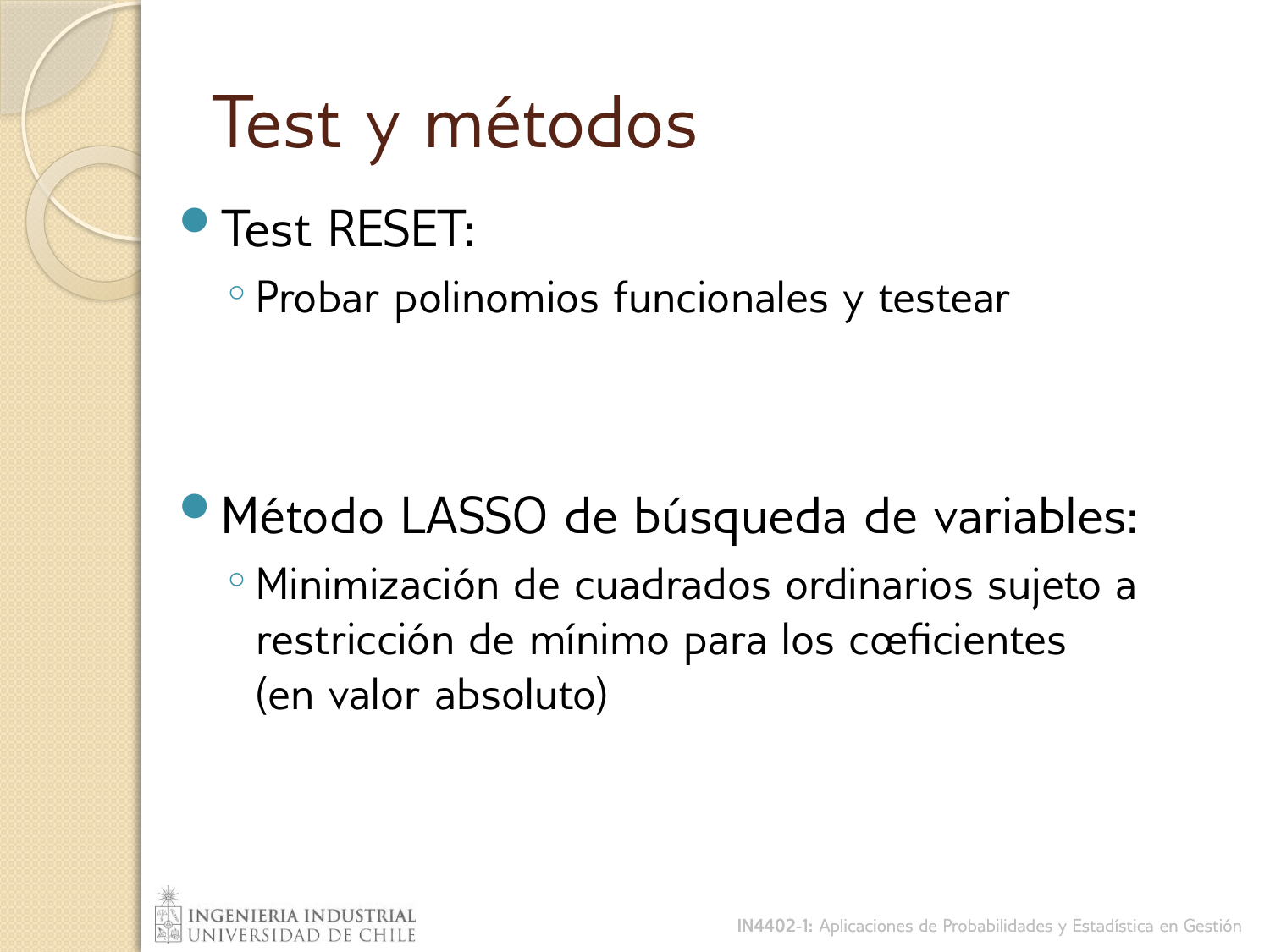

# Test y métodos
Test RESET:
Probar polinomios funcionales y testear

Método LASSO de búsqueda de variables:
Minimización de cuadrados ordinarios sujeto a restricción de mínimo para los coeficientes
(en valor absoluto)

IN4402-1: Aplicaciones de Probabilidades y Estadística en Gestión